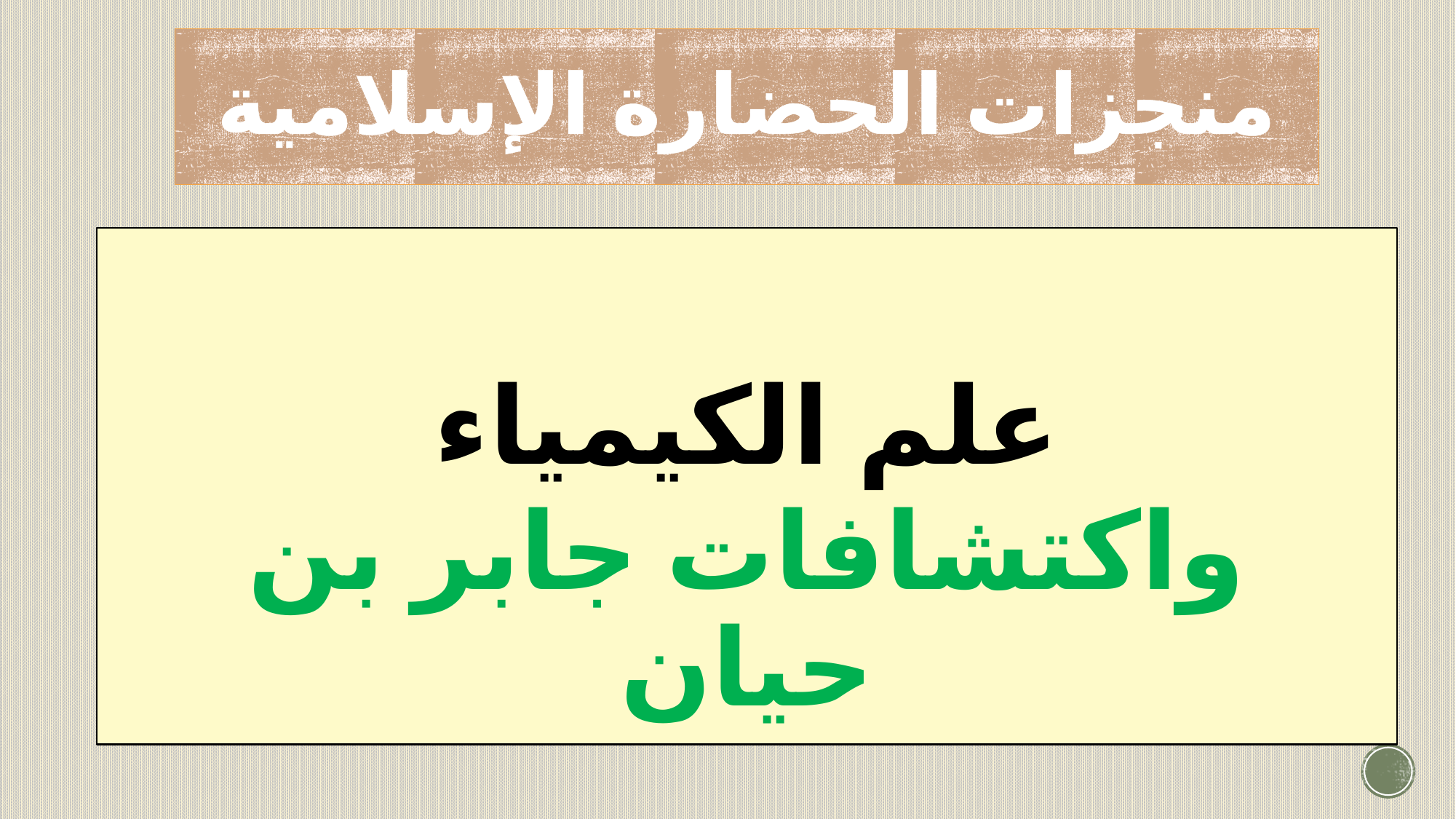

# منجزات الحضارة الإسلامية

علم الكيمياء
واكتشافات جابر بن حيان